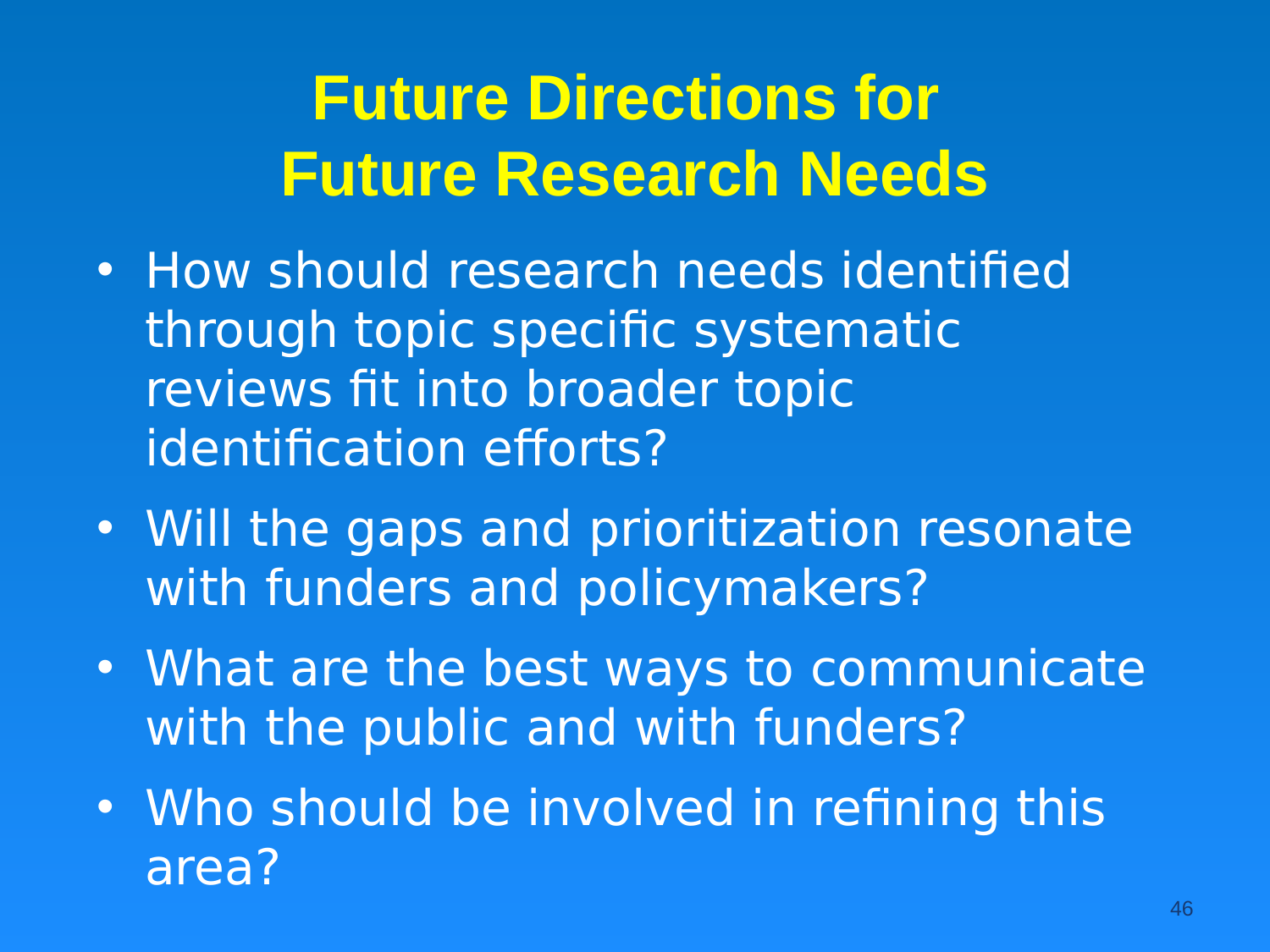

# Future Directions for Future Research Needs
How should research needs identified through topic specific systematic reviews fit into broader topic identification efforts?
Will the gaps and prioritization resonate with funders and policymakers?
What are the best ways to communicate with the public and with funders?
Who should be involved in refining this area?

46